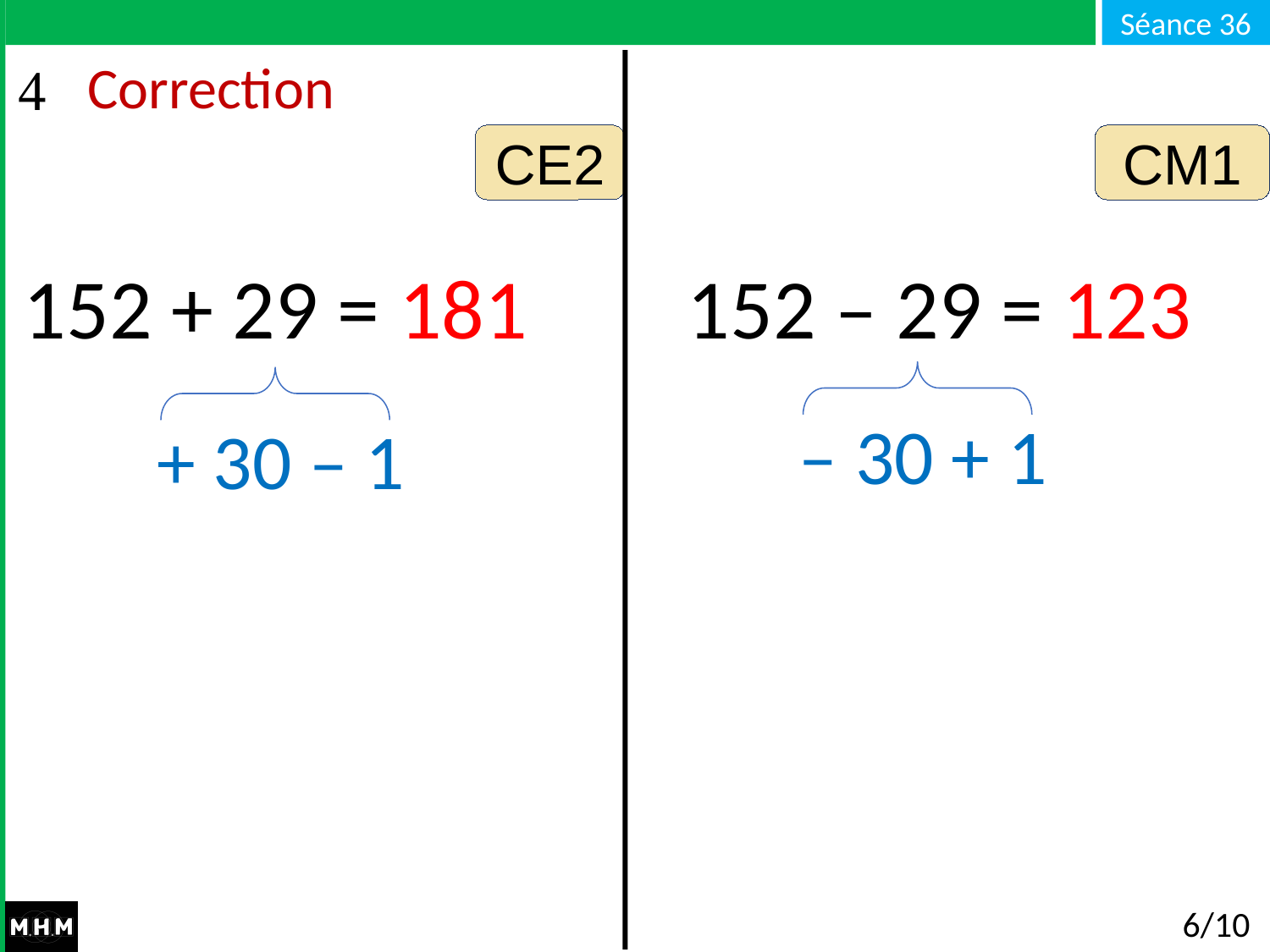

Correction
CE2
CM1
152 + 29 = 181
152 – 29 = 123

– 30 + 1
+ 30 – 1
# 6/10